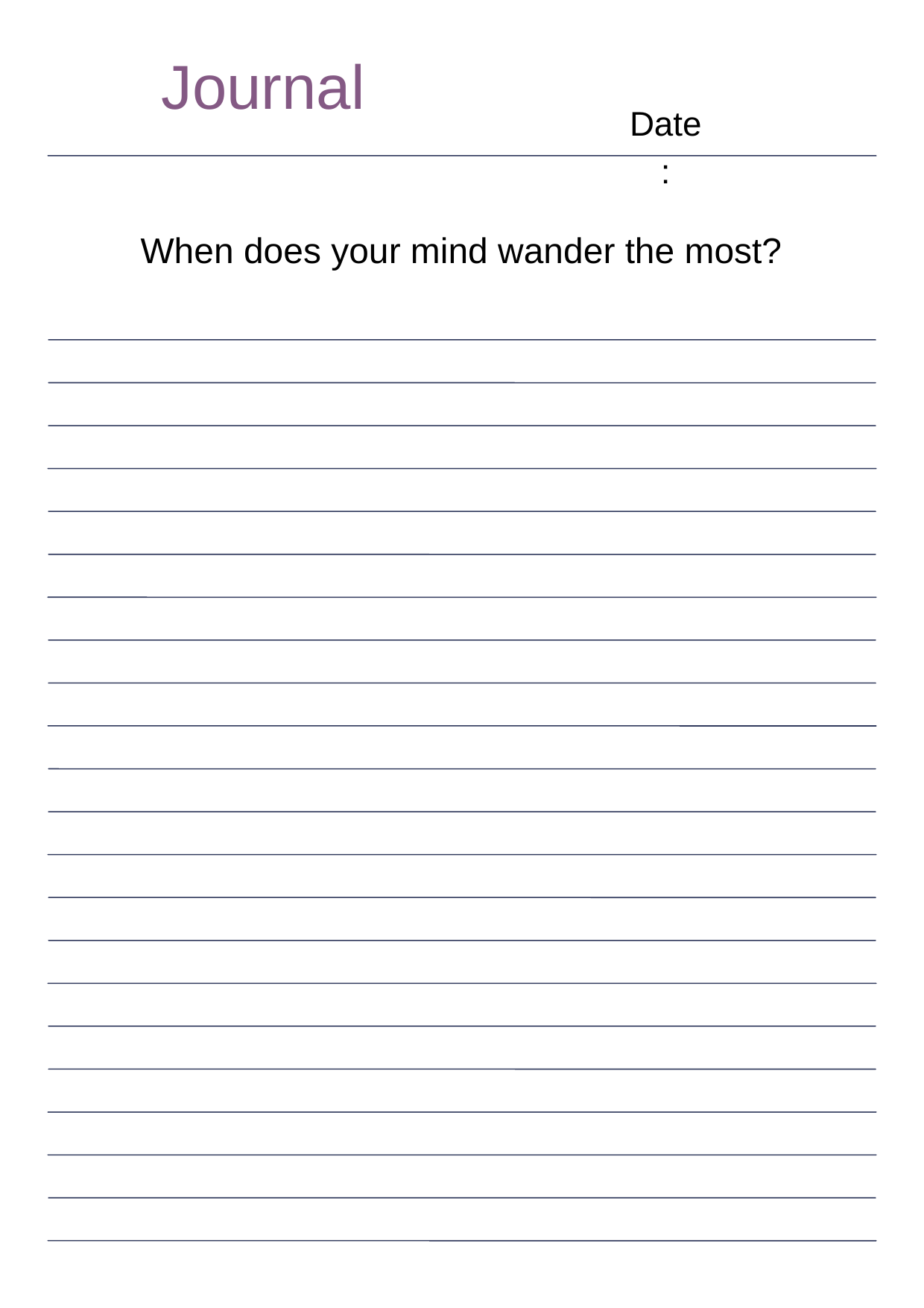

Journal
Date:

When does your mind wander the most?